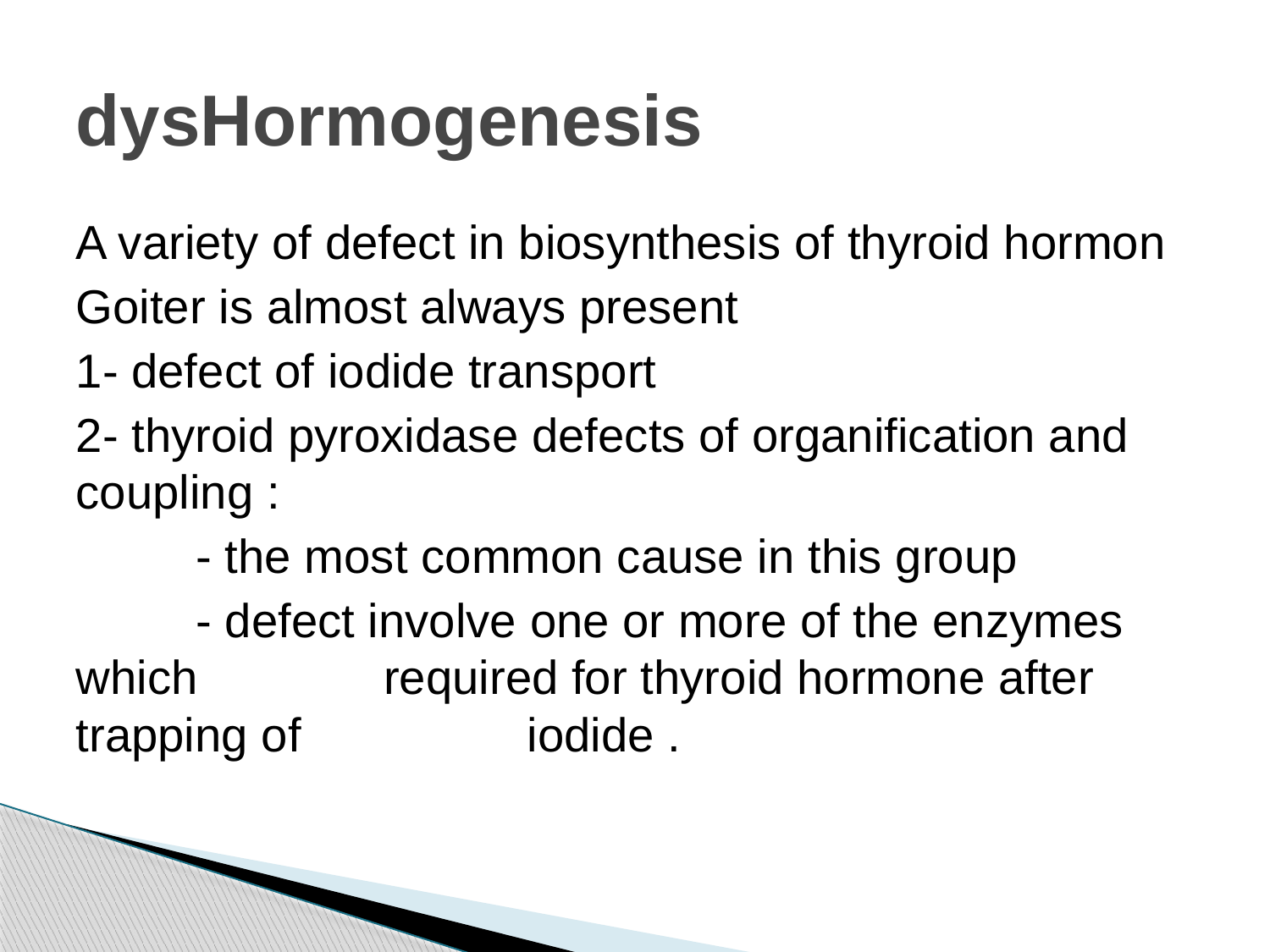

# dysHormogenesis
A variety of defect in biosynthesis of thyroid hormon
Goiter is almost always present
1- defect of iodide transport
2- thyroid pyroxidase defects of organification and coupling :
         - the most common cause in this group
         - defect involve one or more of the enzymes which              required for thyroid hormone after trapping of                 iodide .